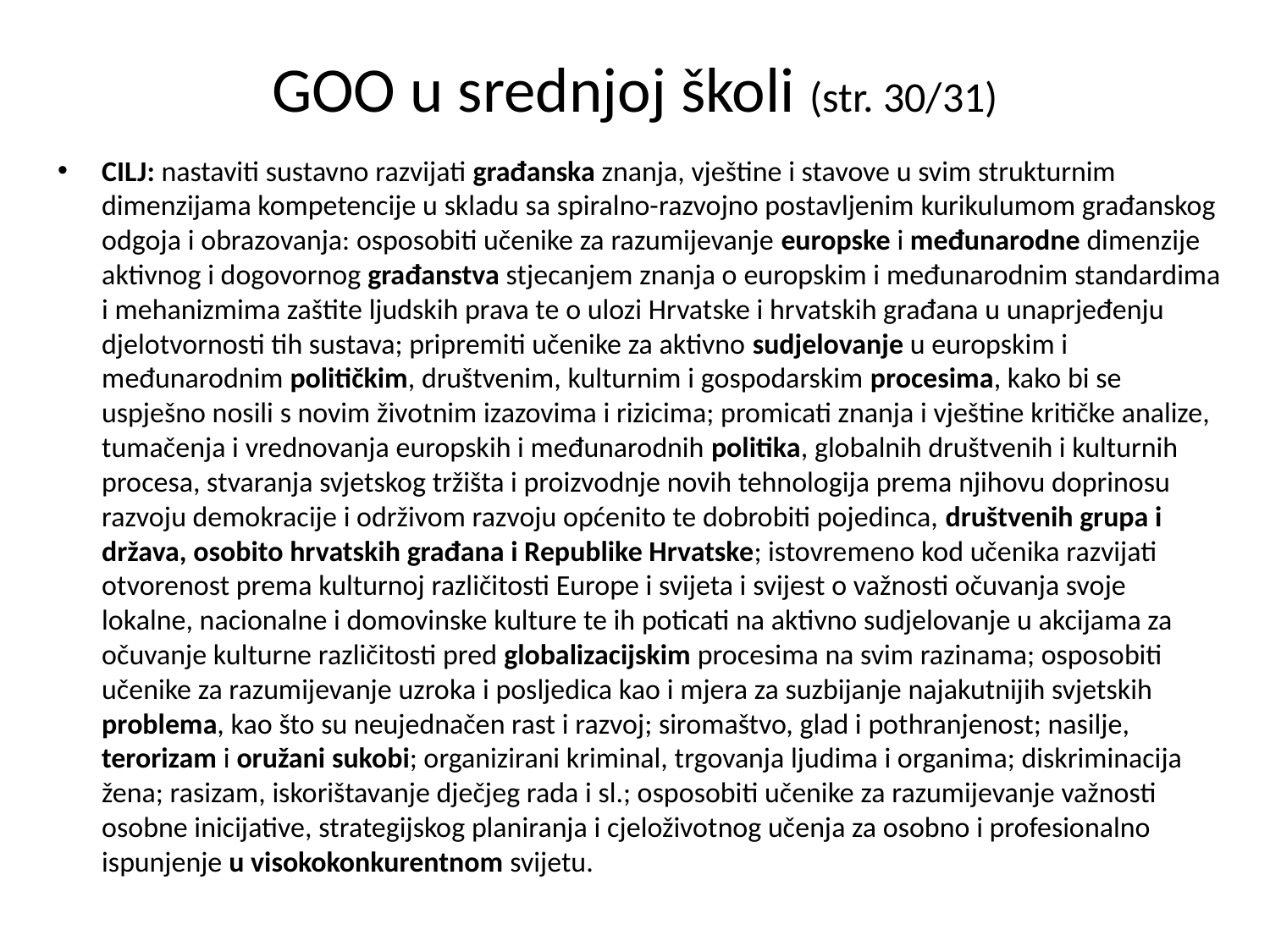

# GOO u srednjoj školi (str. 30/31)
CILJ: nastaviti sustavno razvijati građanska znanja, vještine i stavove u svim strukturnim dimenzijama kompetencije u skladu sa spiralno-razvojno postavljenim kurikulumom građanskog odgoja i obrazovanja: osposobiti učenike za razumijevanje europske i međunarodne dimenzije aktivnog i dogovornog građanstva stjecanjem znanja o europskim i međunarodnim standardima i mehanizmima zaštite ljudskih prava te o ulozi Hrvatske i hrvatskih građana u unaprjeđenju djelotvornosti tih sustava; pripremiti učenike za aktivno sudjelovanje u europskim i međunarodnim političkim, društvenim, kulturnim i gospodarskim procesima, kako bi se uspješno nosili s novim životnim izazovima i rizicima; promicati znanja i vještine kritičke analize, tumačenja i vrednovanja europskih i međunarodnih politika, globalnih društvenih i kulturnih procesa, stvaranja svjetskog tržišta i proizvodnje novih tehnologija prema njihovu doprinosu razvoju demokracije i održivom razvoju općenito te dobrobiti pojedinca, društvenih grupa i država, osobito hrvatskih građana i Republike Hrvatske; istovremeno kod učenika razvijati otvorenost prema kulturnoj različitosti Europe i svijeta i svijest o važnosti očuvanja svoje lokalne, nacionalne i domovinske kulture te ih poticati na aktivno sudjelovanje u akcijama za očuvanje kulturne različitosti pred globalizacijskim procesima na svim razinama; osposobiti učenike za razumijevanje uzroka i posljedica kao i mjera za suzbijanje najakutnijih svjetskih problema, kao što su neujednačen rast i razvoj; siromaštvo, glad i pothranjenost; nasilje, terorizam i oružani sukobi; organizirani kriminal, trgovanja ljudima i organima; diskriminacija žena; rasizam, iskorištavanje dječjeg rada i sl.; osposobiti učenike za razumijevanje važnosti osobne inicijative, strategijskog planiranja i cjeloživotnog učenja za osobno i profesionalno ispunjenje u visokokonkurentnom svijetu.